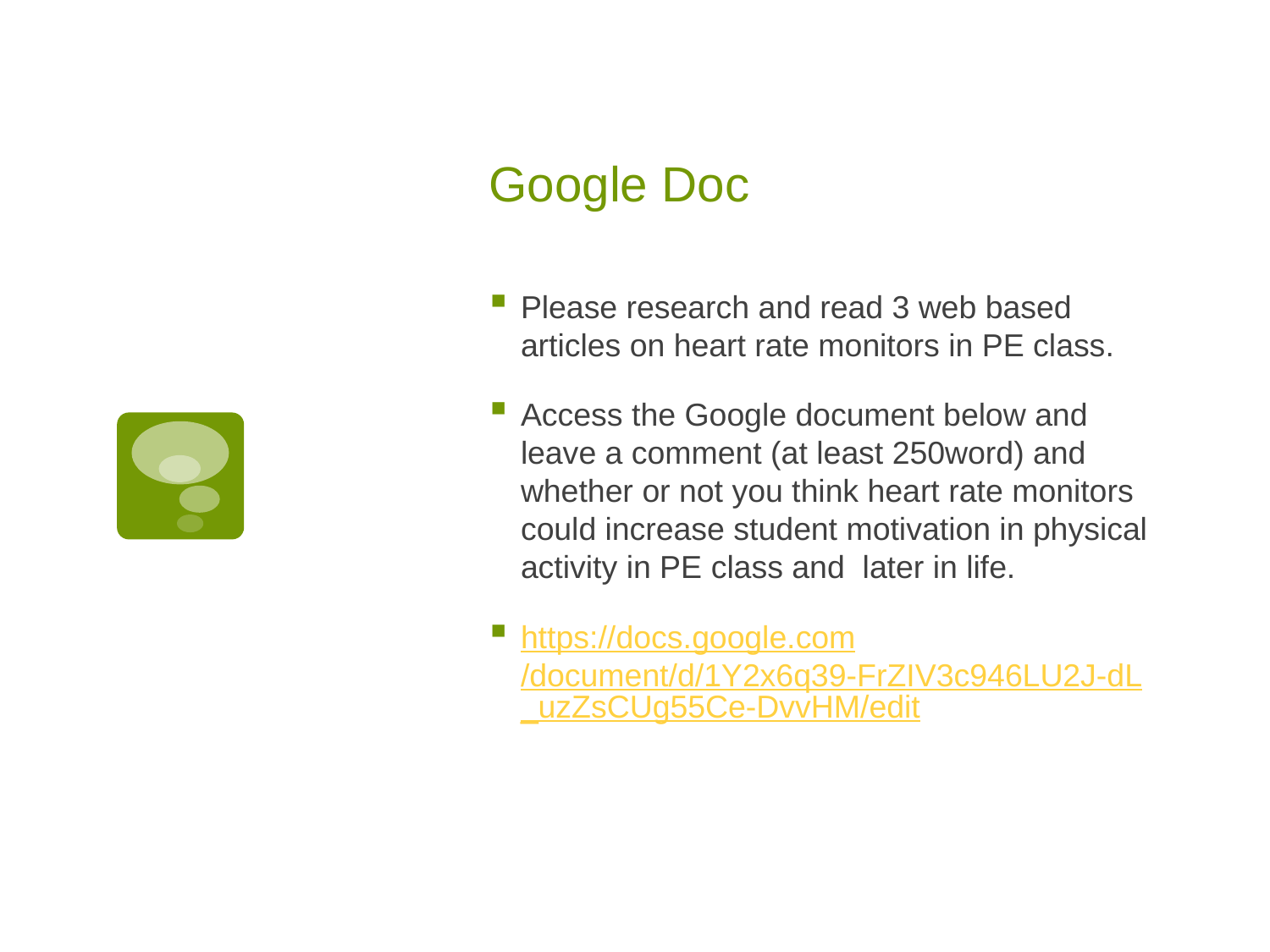

# Google Doc
Please research and read 3 web based articles on heart rate monitors in PE class.
Access the Google document below and leave a comment (at least 250word) and whether or not you think heart rate monitors could increase student motivation in physical activity in PE class and  later in life.
https://docs.google.com/document/d/1Y2x6q39-FrZIV3c946LU2J-dL_uzZsCUg55Ce-DvvHM/edit